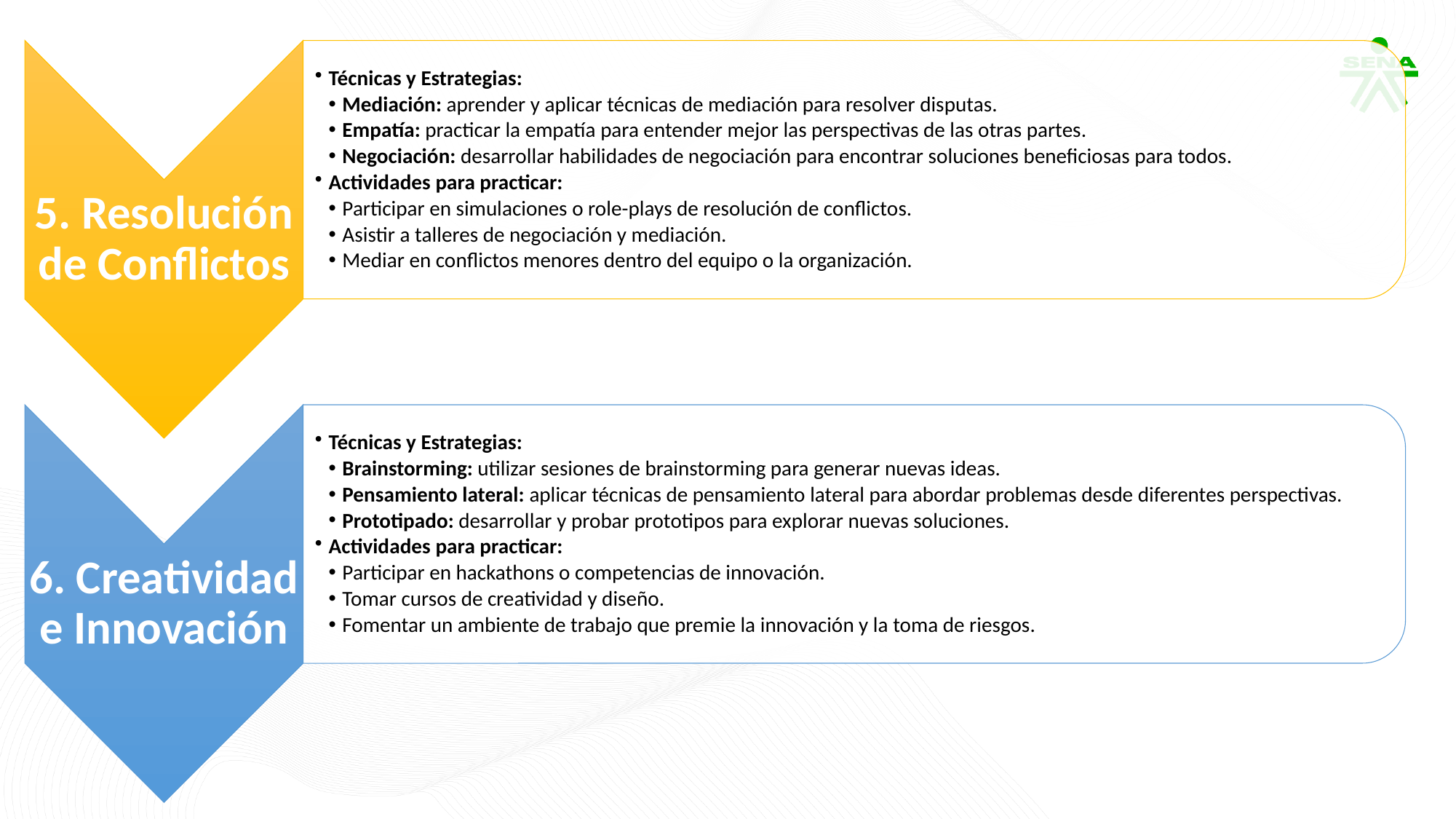

5. Resolución de Conflictos
Técnicas y Estrategias:
Mediación: aprender y aplicar técnicas de mediación para resolver disputas.
Empatía: practicar la empatía para entender mejor las perspectivas de las otras partes.
Negociación: desarrollar habilidades de negociación para encontrar soluciones beneficiosas para todos.
Actividades para practicar:
Participar en simulaciones o role-plays de resolución de conflictos.
Asistir a talleres de negociación y mediación.
Mediar en conflictos menores dentro del equipo o la organización.
6. Creatividad e Innovación
Técnicas y Estrategias:
Brainstorming: utilizar sesiones de brainstorming para generar nuevas ideas.
Pensamiento lateral: aplicar técnicas de pensamiento lateral para abordar problemas desde diferentes perspectivas.
Prototipado: desarrollar y probar prototipos para explorar nuevas soluciones.
Actividades para practicar:
Participar en hackathons o competencias de innovación.
Tomar cursos de creatividad y diseño.
Fomentar un ambiente de trabajo que premie la innovación y la toma de riesgos.